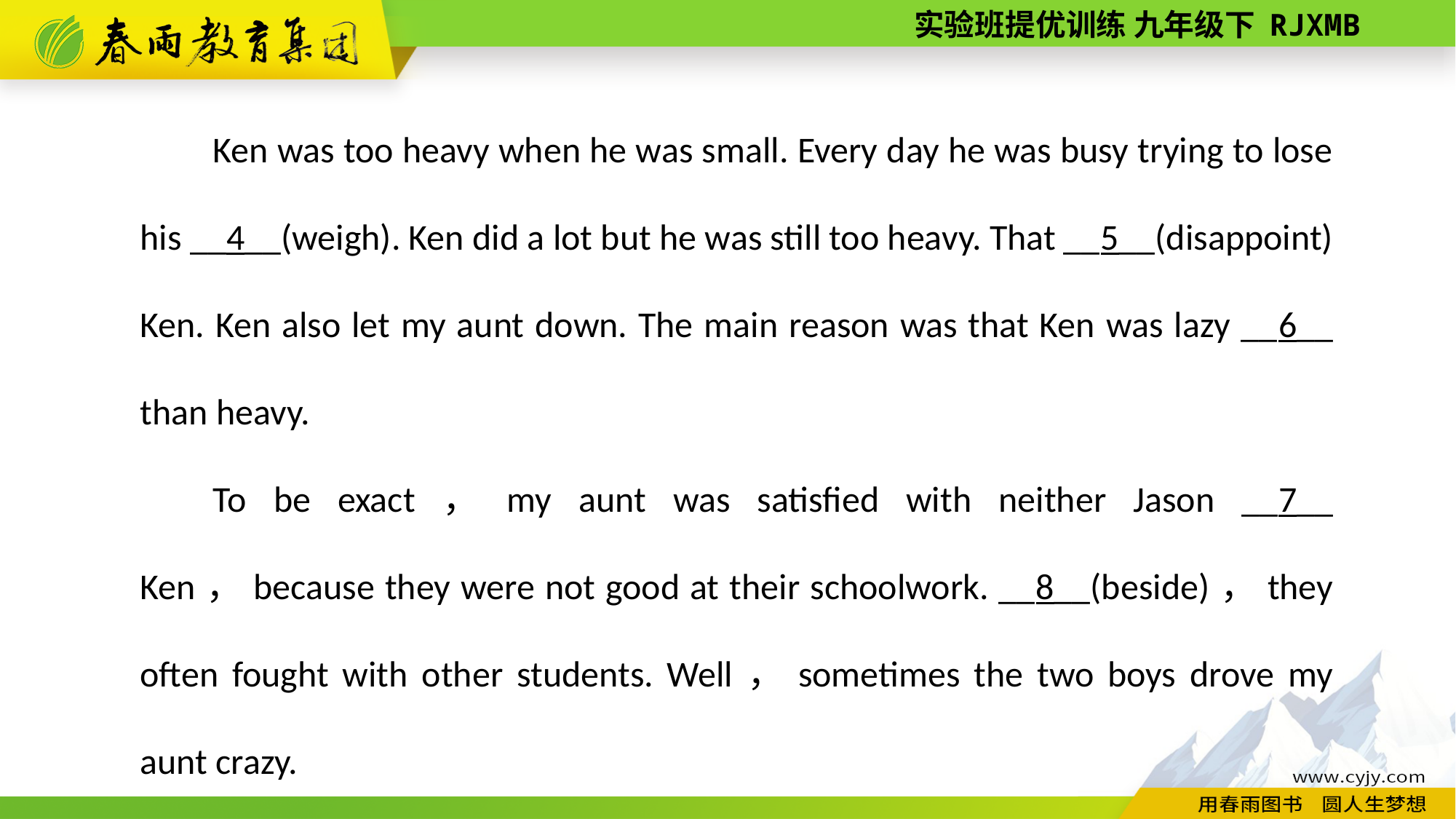

Ken was too heavy when he was small. Every day he was busy trying to lose his __4__(weigh). Ken did a lot but he was still too heavy. That __5__(disappoint) Ken. Ken also let my aunt down. The main reason was that Ken was lazy __6__ than heavy.
To be exact，my aunt was satisfied with neither Jason __7__ Ken，because they were not good at their schoolwork. __8__(beside)，they often fought with other students. Well，sometimes the two boys drove my aunt crazy.